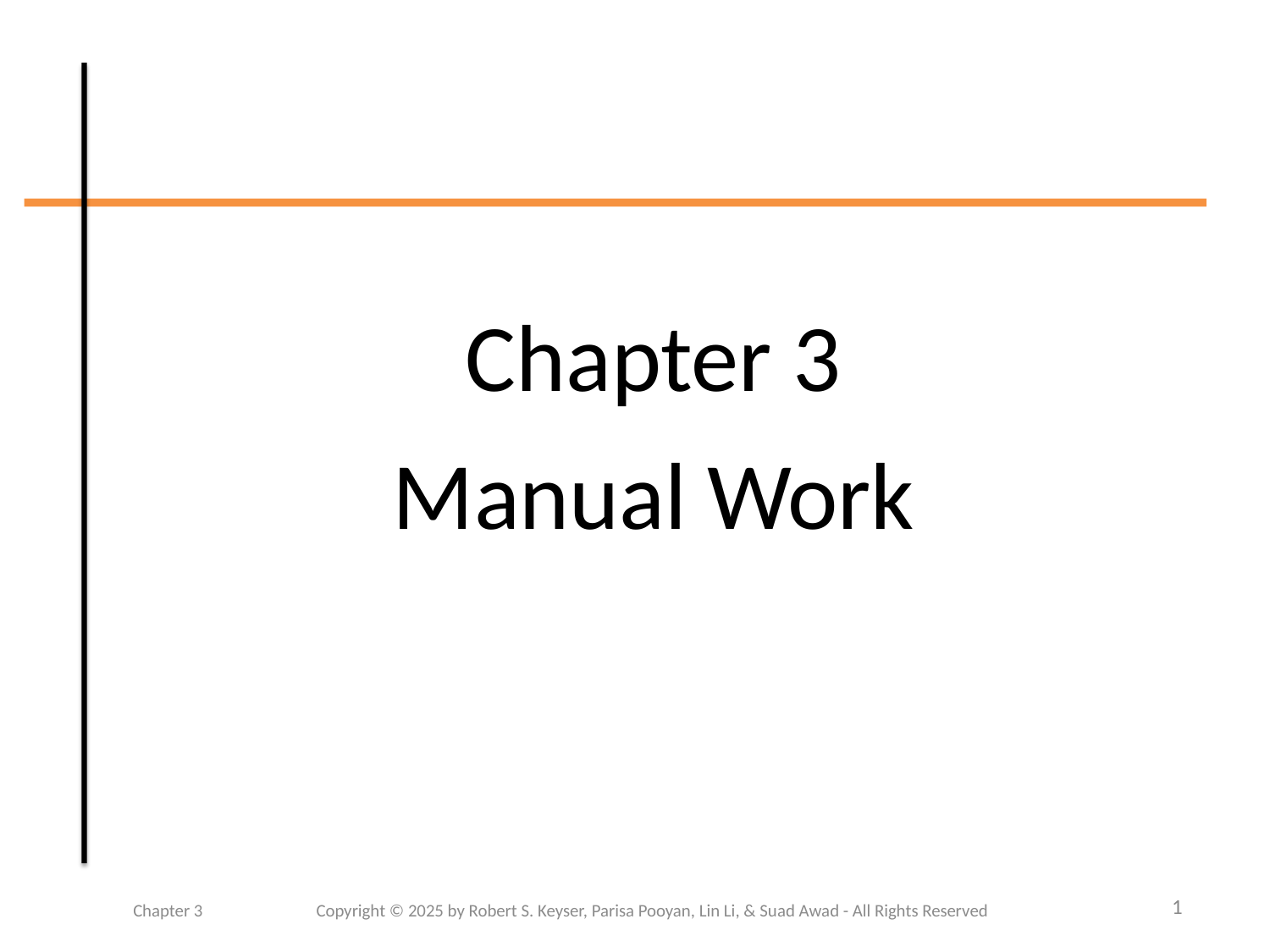

Chapter 3
Manual Work
1
Chapter 3	              Copyright © 2025 by Robert S. Keyser, Parisa Pooyan, Lin Li, & Suad Awad - All Rights Reserved